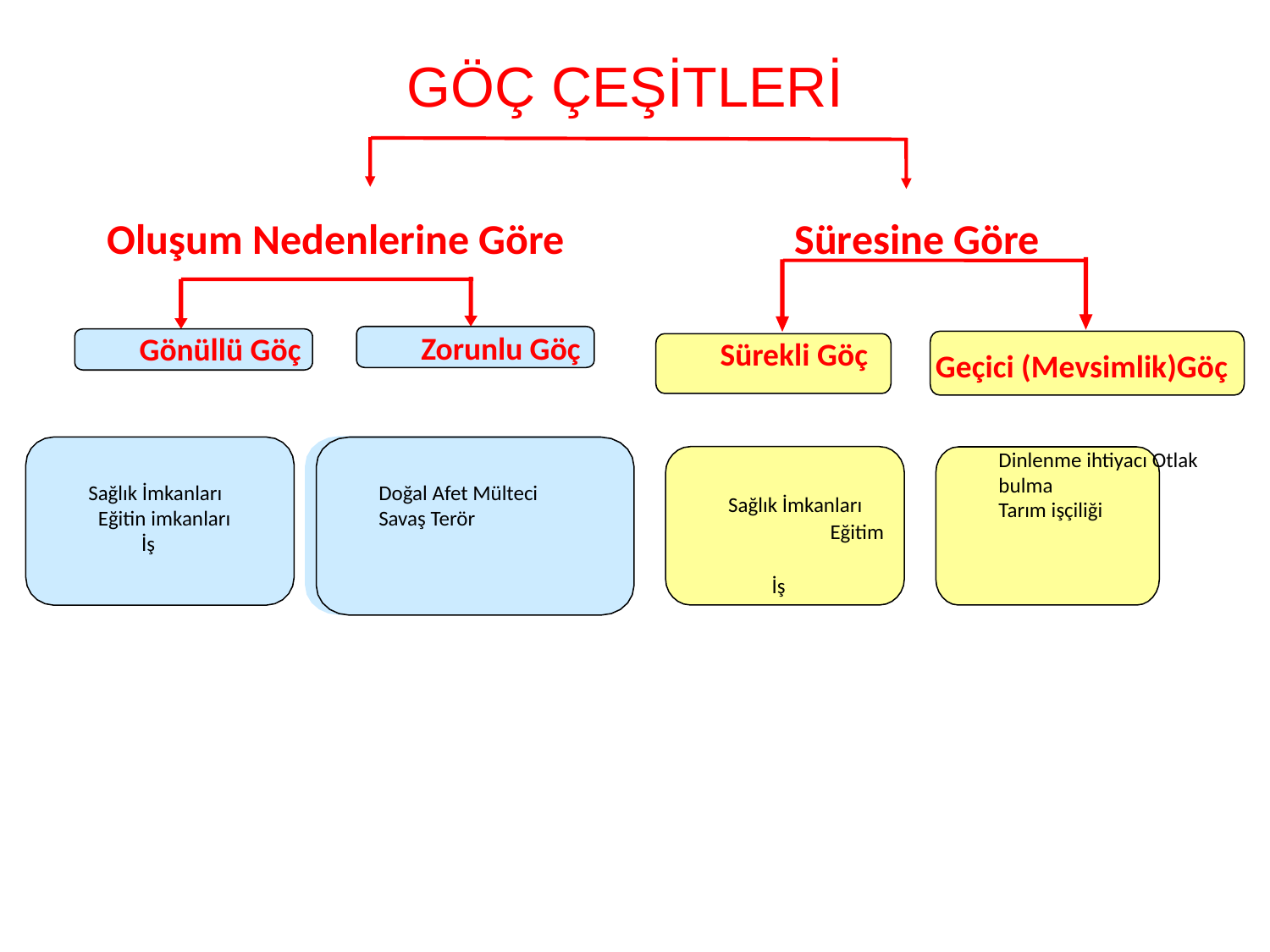

GÖÇ ÇEŞİTLERİ

Oluşum Nedenlerine Göre
      Süresine Göre

                           Geçici (Mevsimlik)Göç

Sürekli Göç

Zorunlu Göç

Gönüllü Göç

Sağlık İmkanları                 Eğitin imkanları                         İş

Doğal Afet Mülteci              Savaş Terör

Sağlık İmkanları                              Eğitim                                                   İş

Dinlenme ihtiyacı Otlak bulma                         Tarım işçiliği